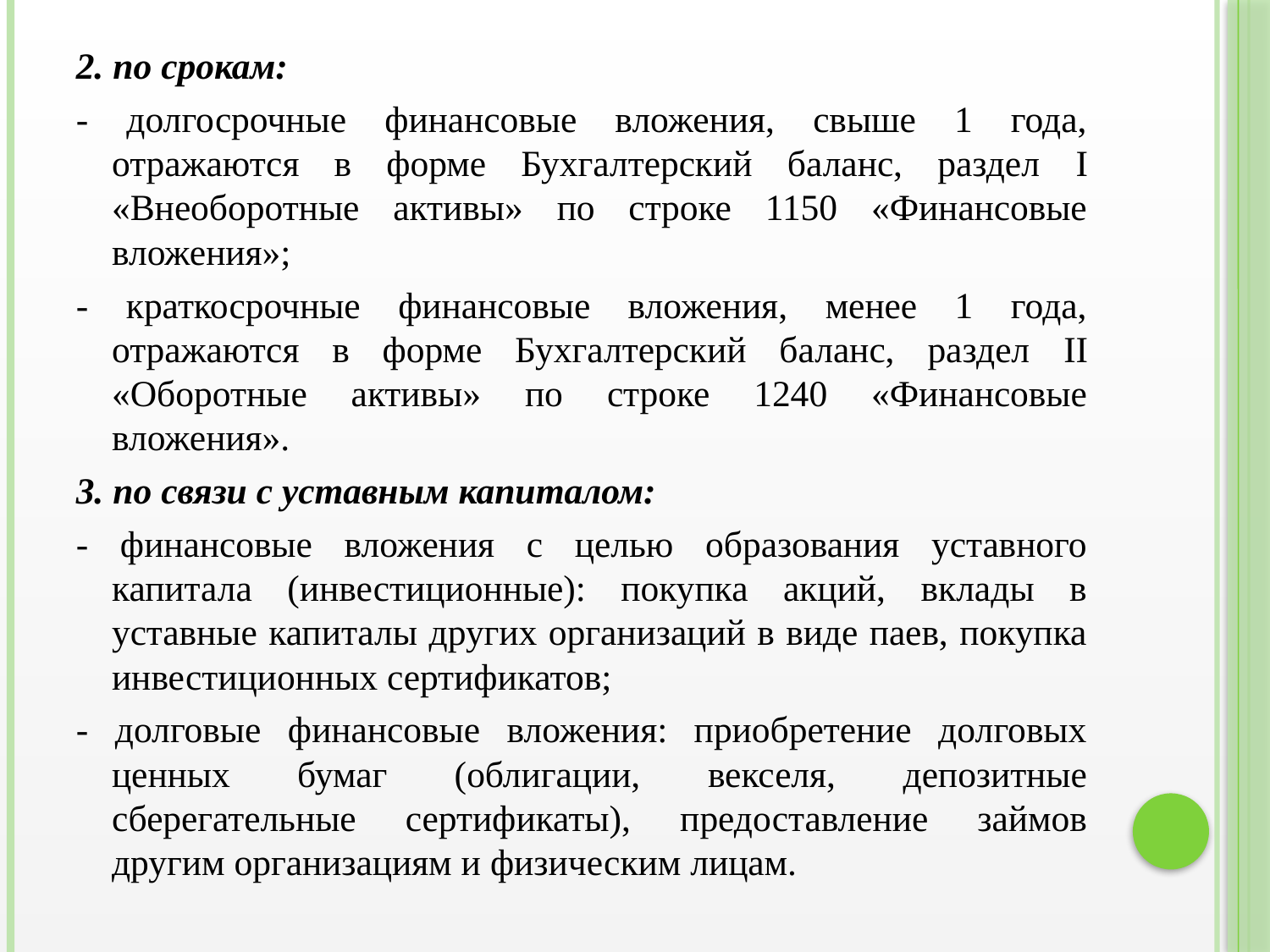

2. по срокам:
- долгосрочные финансовые вложения, свыше 1 года, отражаются в форме Бухгалтерский баланс, раздел I «Внеоборотные активы» по строке 1150 «Финансовые вложения»;
- краткосрочные финансовые вложения, менее 1 года, отражаются в форме Бухгалтерский баланс, раздел II «Оборотные активы» по строке 1240 «Финансовые вложения».
3. по связи с уставным капиталом:
- финансовые вложения с целью образования уставного капитала (инвестиционные): покупка акций, вклады в уставные капиталы других организаций в виде паев, покупка инвестиционных сертификатов;
- долговые финансовые вложения: приобретение долговых ценных бумаг (облигации, векселя, депозитные сберегательные сертификаты), предоставление займов другим организациям и физическим лицам.